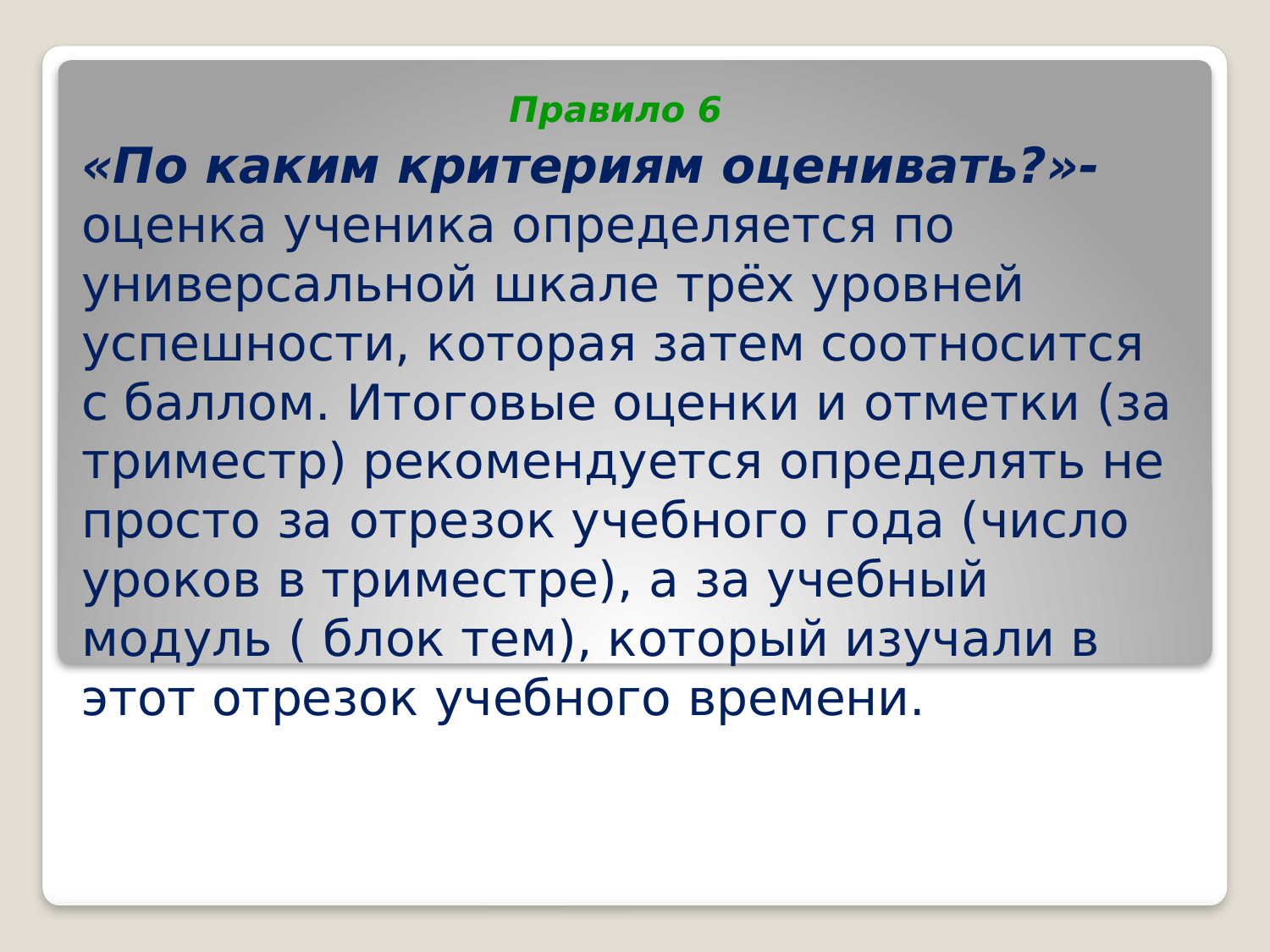

Правило 6
«По каким критериям оценивать?»- оценка ученика определяется по универсальной шкале трёх уровней успешности, которая затем соотносится с баллом. Итоговые оценки и отметки (за триместр) рекомендуется определять не просто за отрезок учебного года (число уроков в триместре), а за учебный модуль ( блок тем), который изучали в этот отрезок учебного времени.